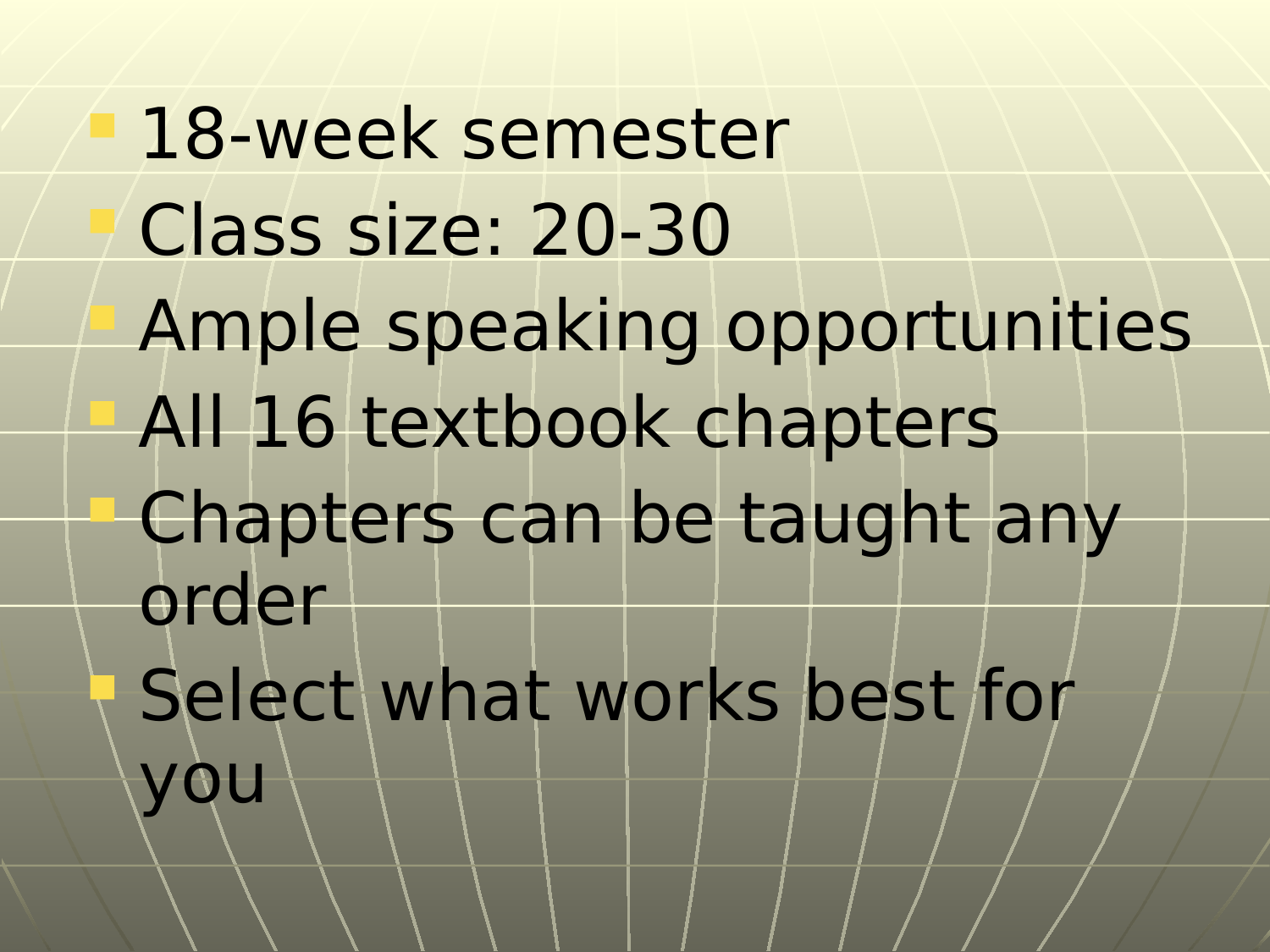

18-week semester
Class size: 20-30
Ample speaking opportunities
All 16 textbook chapters
Chapters can be taught any order
Select what works best for you